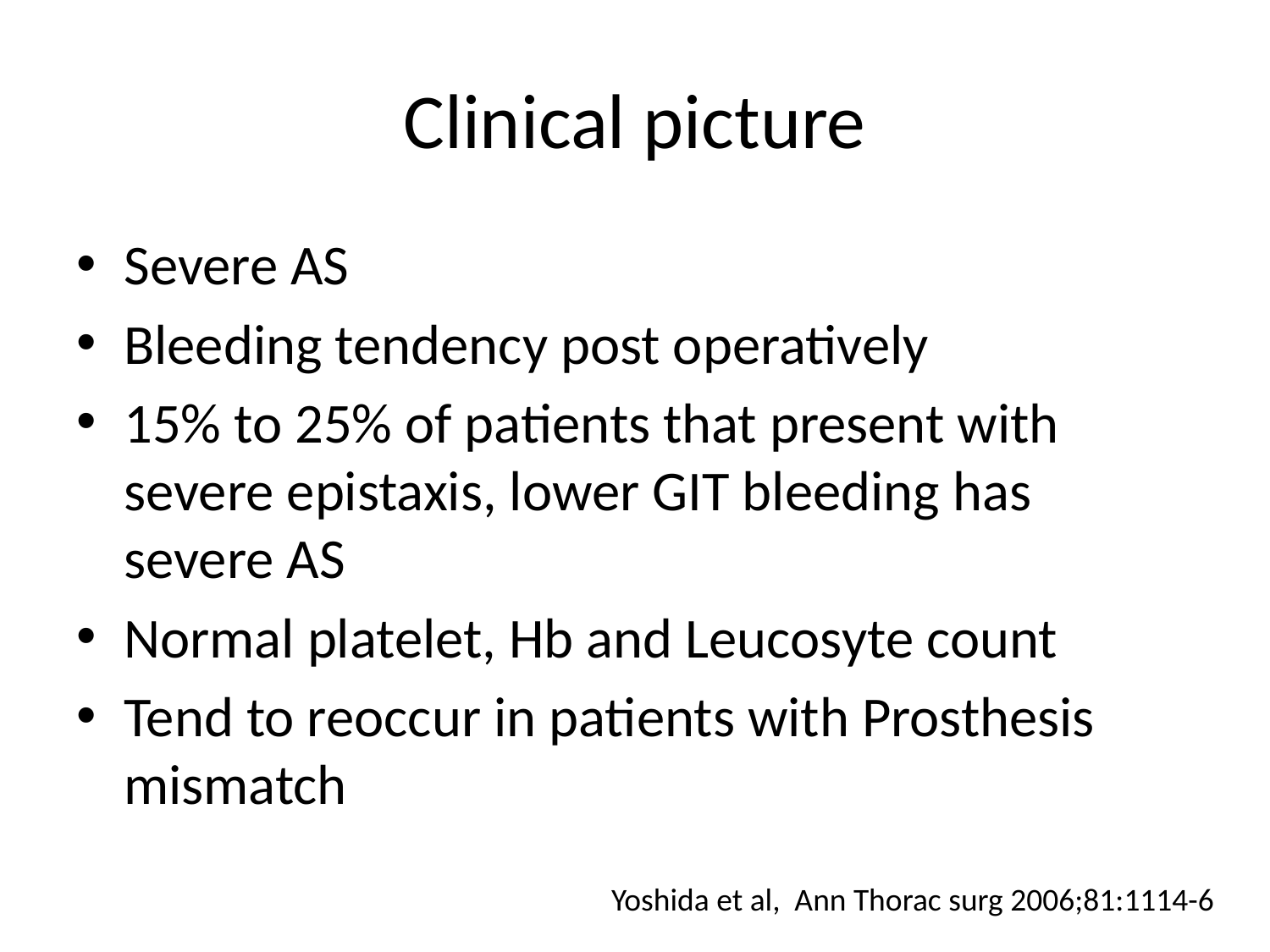

# Clinical picture
Severe AS
Bleeding tendency post operatively
15% to 25% of patients that present with severe epistaxis, lower GIT bleeding has severe AS
Normal platelet, Hb and Leucosyte count
Tend to reoccur in patients with Prosthesis mismatch
Yoshida et al,  Ann Thorac surg 2006;81:1114-6